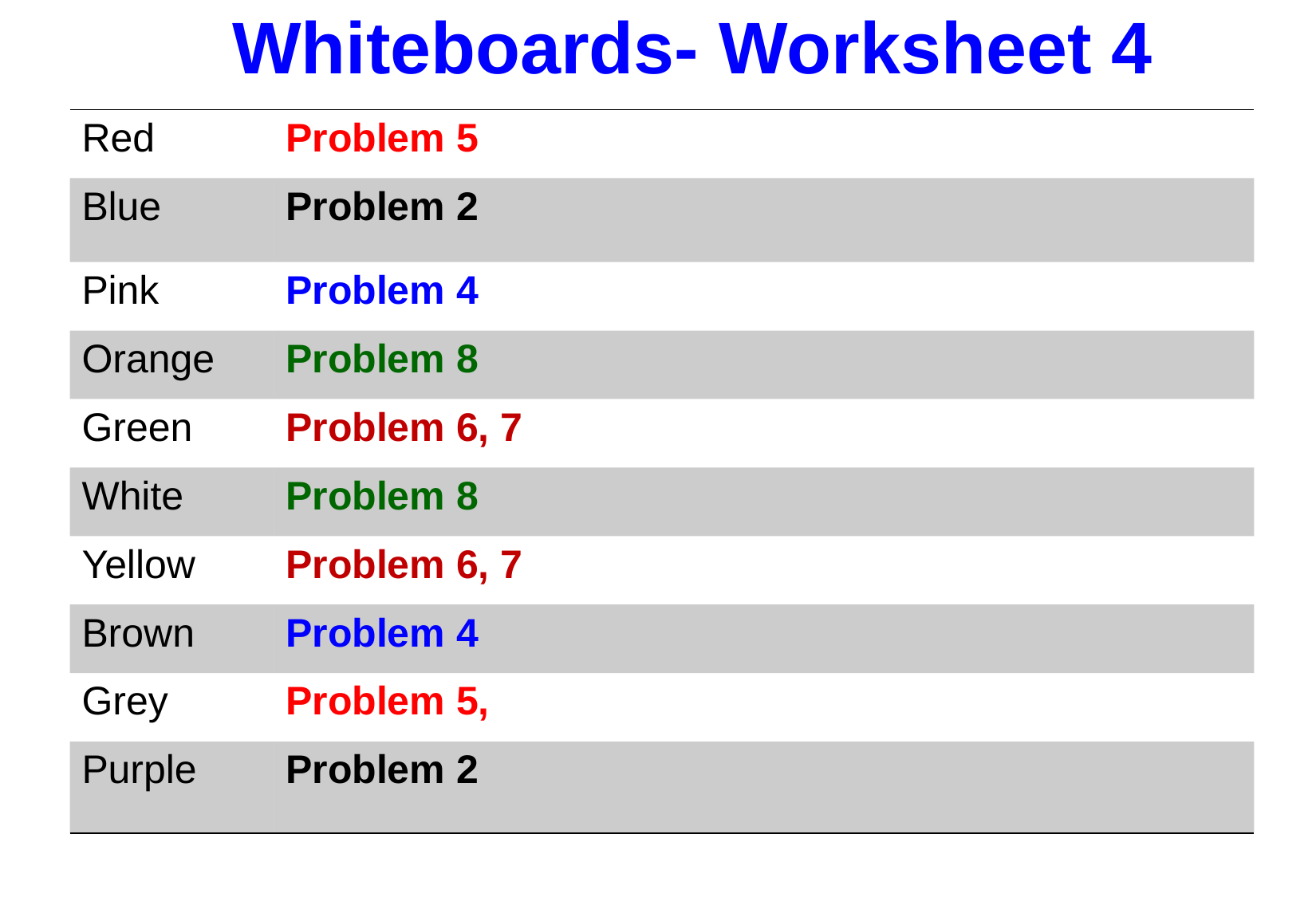

# Whiteboards- Worksheet 4
| Red | Problem 5 |
| --- | --- |
| Blue | Problem 2 |
| Pink | Problem 4 |
| Orange | Problem 8 |
| Green | Problem 6, 7 |
| White | Problem 8 |
| Yellow | Problem 6, 7 |
| Brown | Problem 4 |
| Grey | Problem 5, |
| Purple | Problem 2 |